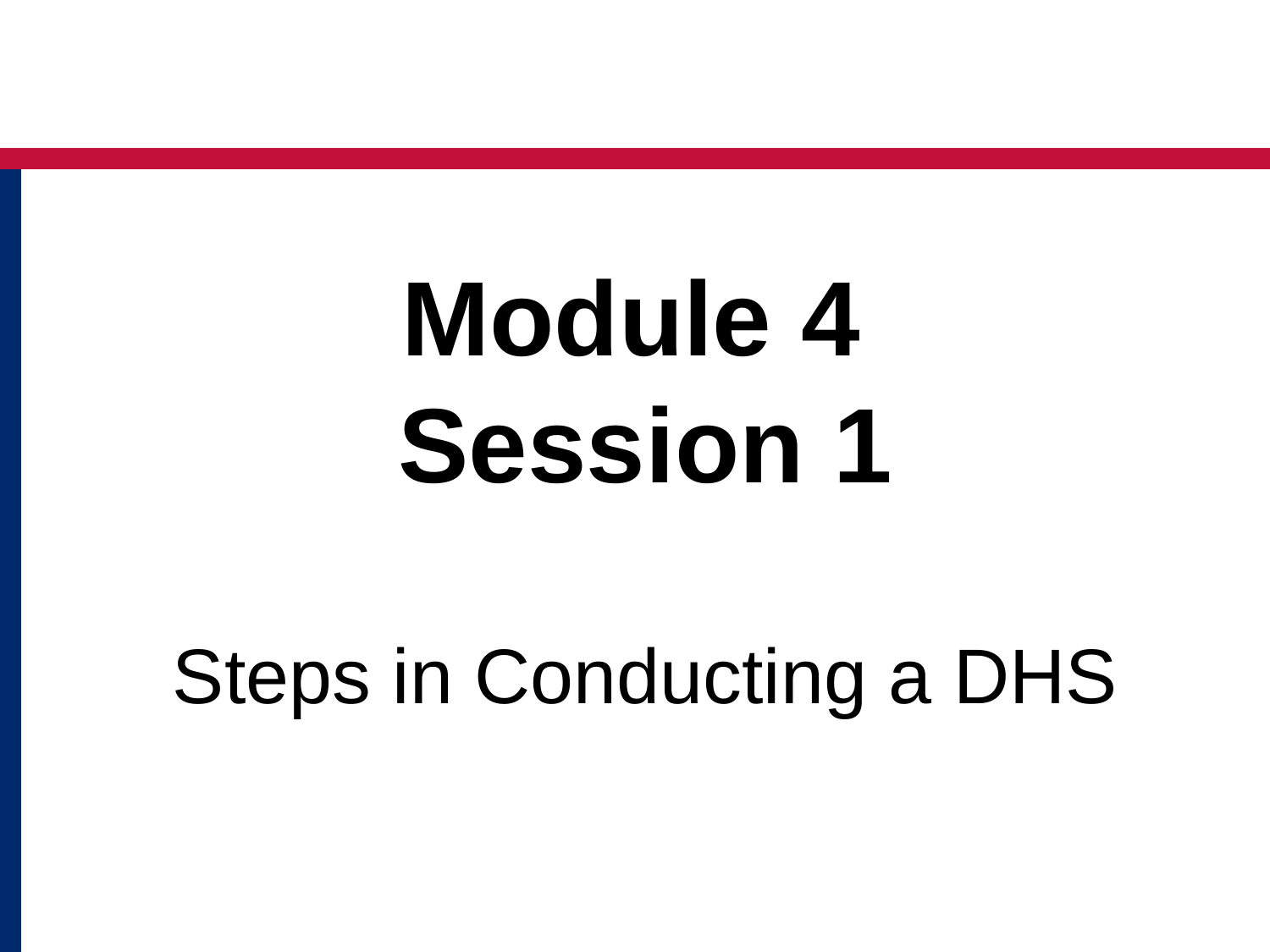

# Module 4 Session 1 Steps in Conducting a DHS